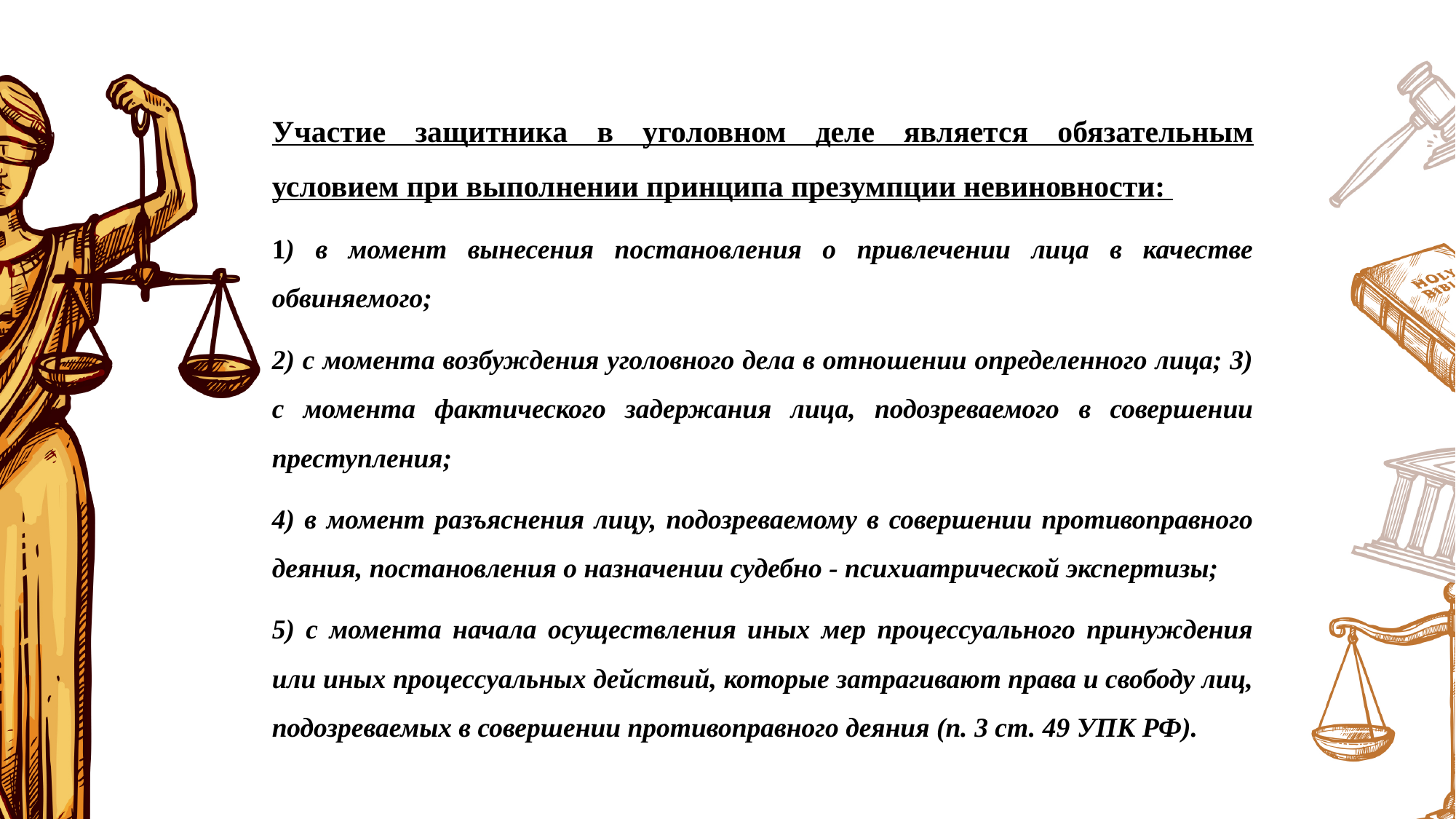

Участие защитника в уголовном деле является обязательным условием при выполнении принципа презумпции невиновности:
1) в момент вынесения постановления о привлечении лица в качестве обвиняемого;
2) с момента возбуждения уголовного дела в отношении определенного лица; 3) с момента фактического задержания лица, подозреваемого в совершении преступления;
4) в момент разъяснения лицу, подозреваемому в совершении противоправного деяния, постановления о назначении судебно - психиатрической экспертизы;
5) с момента начала осуществления иных мер процессуального принуждения или иных процессуальных действий, которые затрагивают права и свободу лиц, подозреваемых в совершении противоправного деяния (п. 3 ст. 49 УПК РФ).